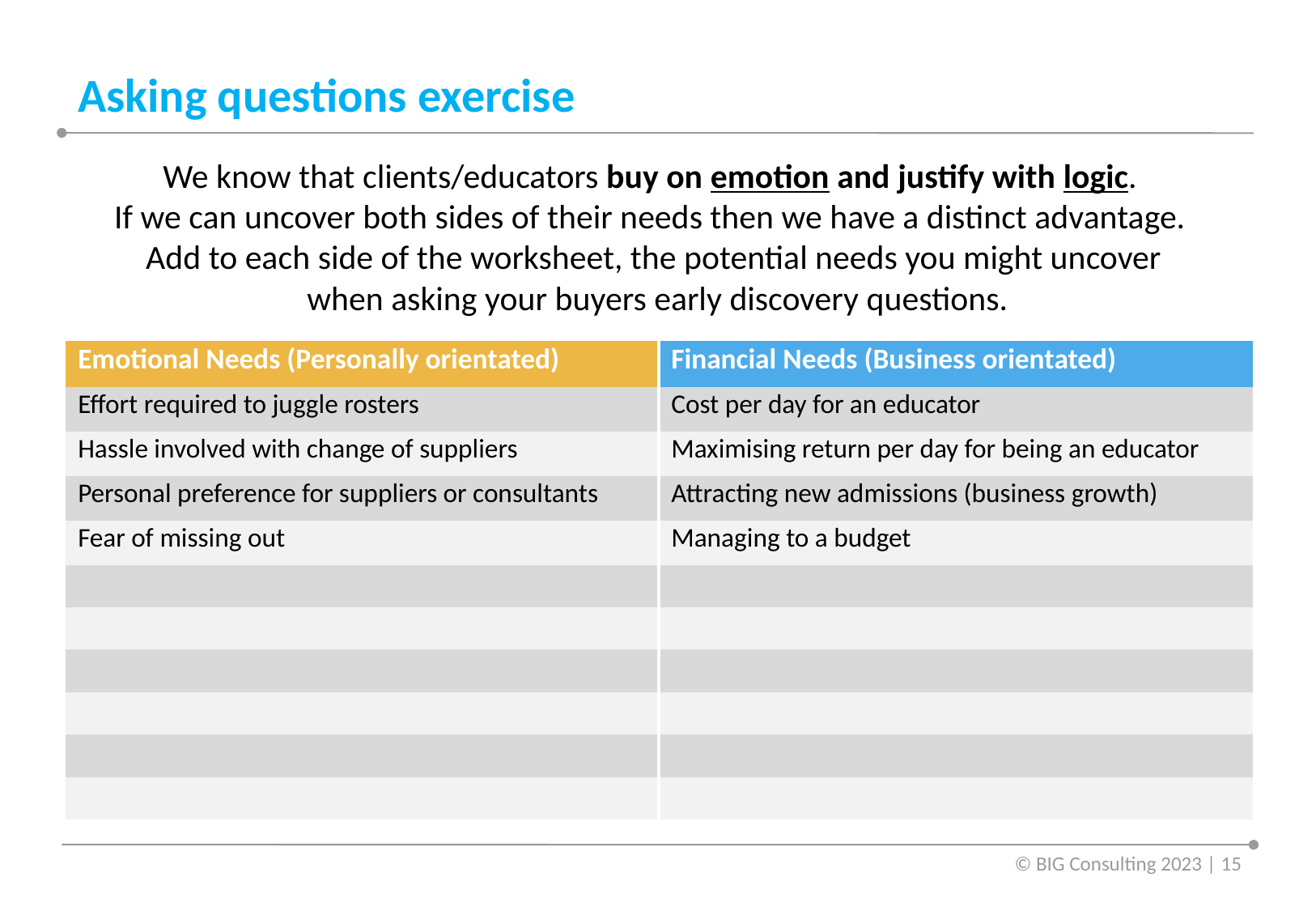

# Asking questions exercise
We know that clients/educators buy on emotion and justify with logic.
If we can uncover both sides of their needs then we have a distinct advantage.
Add to each side of the worksheet, the potential needs you might uncover
when asking your buyers early discovery questions.
| Emotional Needs (Personally orientated) | Financial Needs (Business orientated) |
| --- | --- |
| Effort required to juggle rosters | Cost per day for an educator |
| Hassle involved with change of suppliers | Maximising return per day for being an educator |
| Personal preference for suppliers or consultants | Attracting new admissions (business growth) |
| Fear of missing out | Managing to a budget |
|  |  |
|  |  |
|  |  |
|  |  |
|  |  |
|  |  |